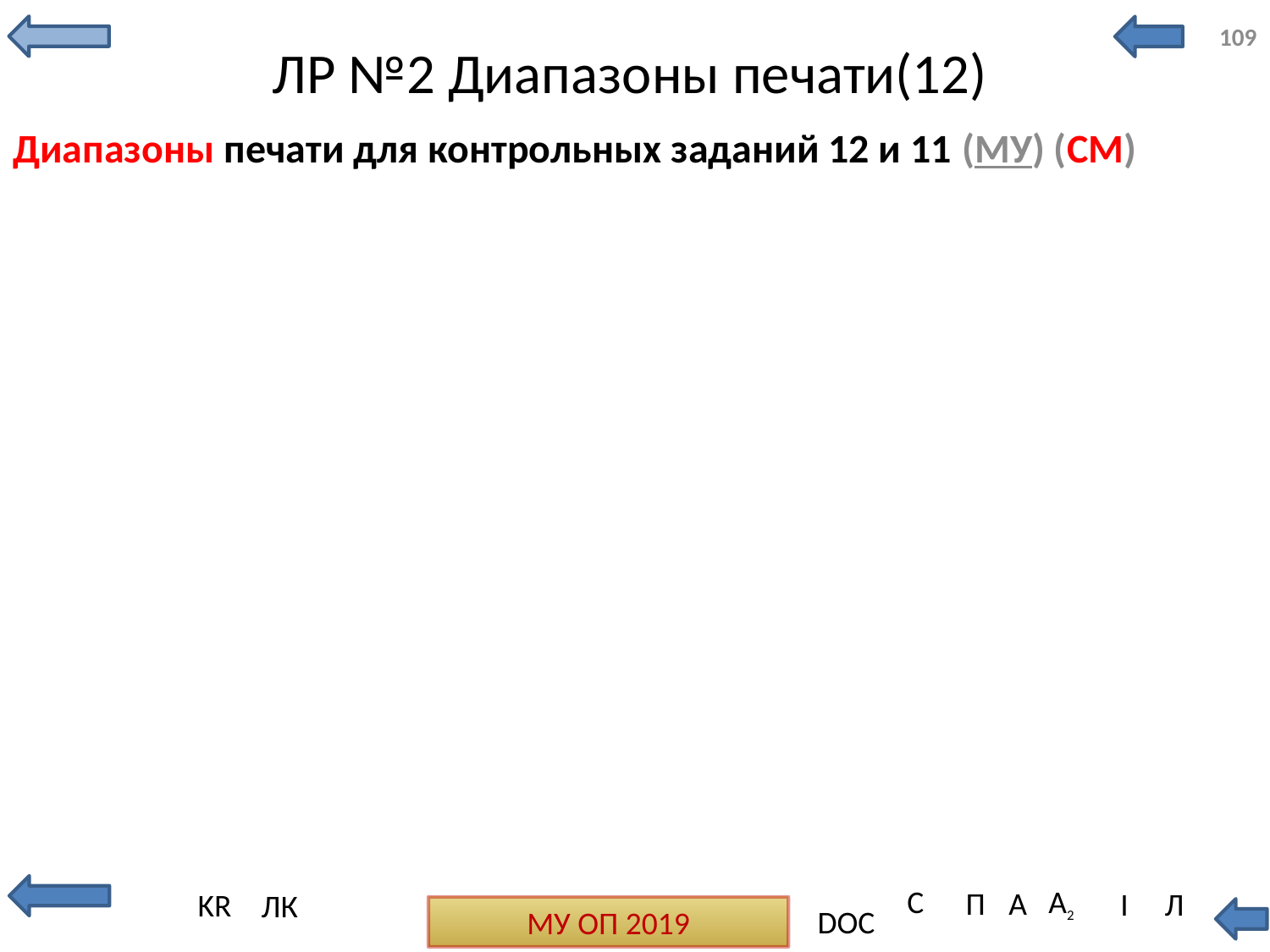

109
# ЛР №2 Диапазоны печати(12)
Диапазоны печати для контрольных заданий 12 и 11 (МУ) (СМ)